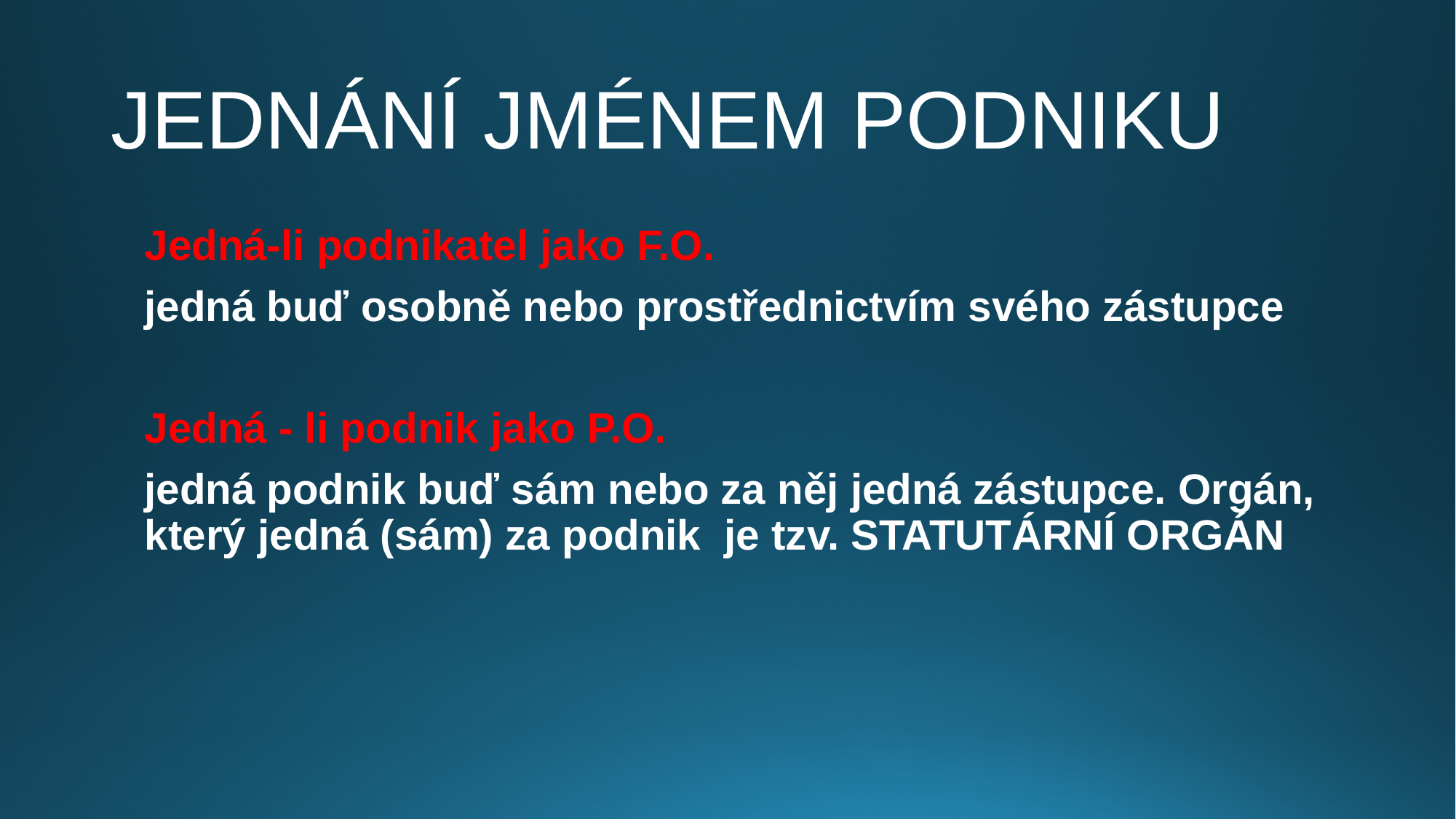

# JEDNÁNÍ JMÉNEM PODNIKU
Jedná-li podnikatel jako F.O.
jedná buď osobně nebo prostřednictvím svého zástupce

Jedná - li podnik jako P.O.
jedná podnik buď sám nebo za něj jedná zástupce. Orgán, který jedná (sám) za podnik  je tzv. STATUTÁRNÍ ORGÁN